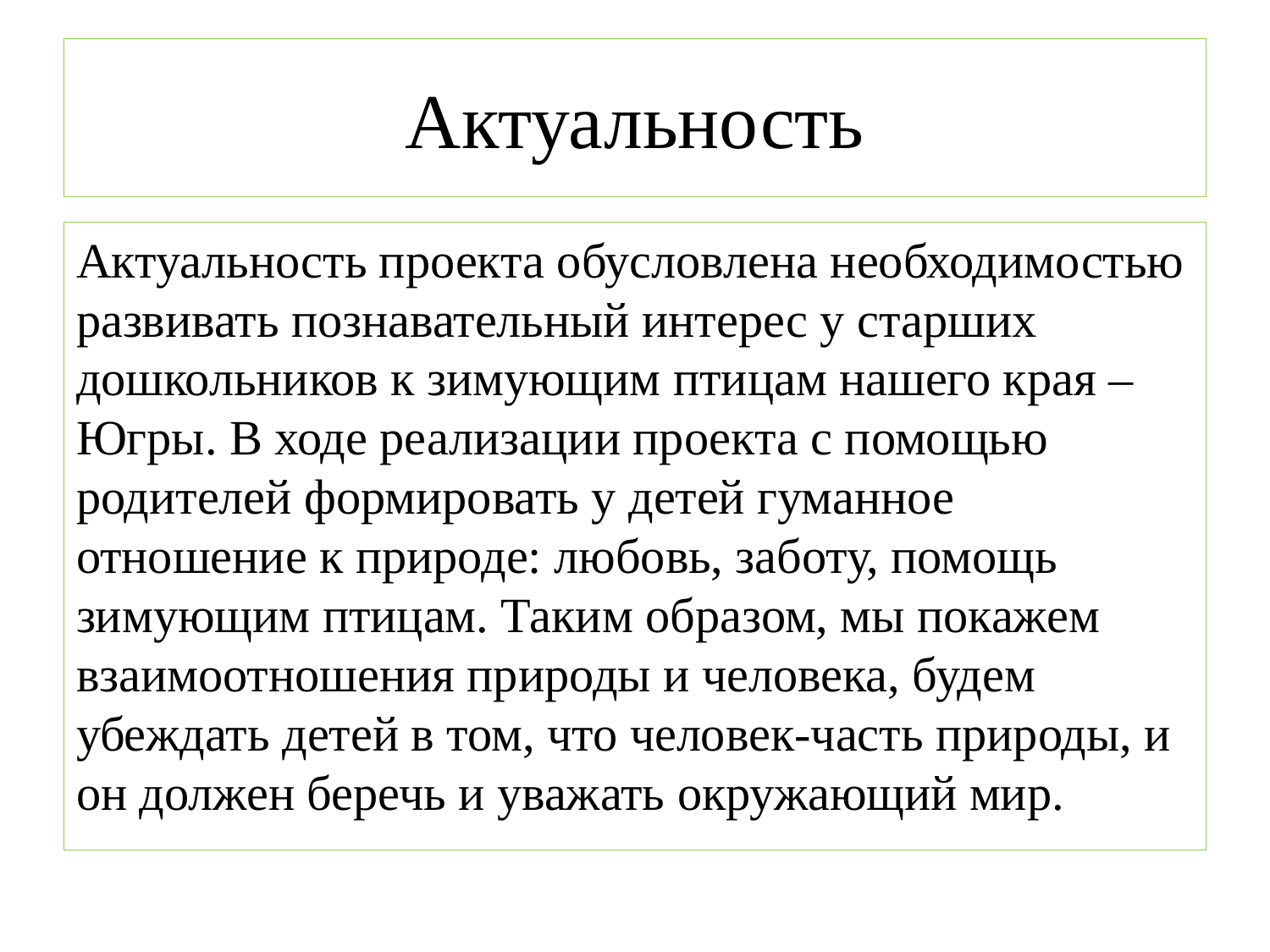

# Актуальность
Актуальность проекта обусловлена необходимостью развивать познавательный интерес у старших дошкольников к зимующим птицам нашего края –Югры. В ходе реализации проекта с помощью родителей формировать у детей гуманное отношение к природе: любовь, заботу, помощь зимующим птицам. Таким образом, мы покажем взаимоотношения природы и человека, будем убеждать детей в том, что человек-часть природы, и он должен беречь и уважать окружающий мир.